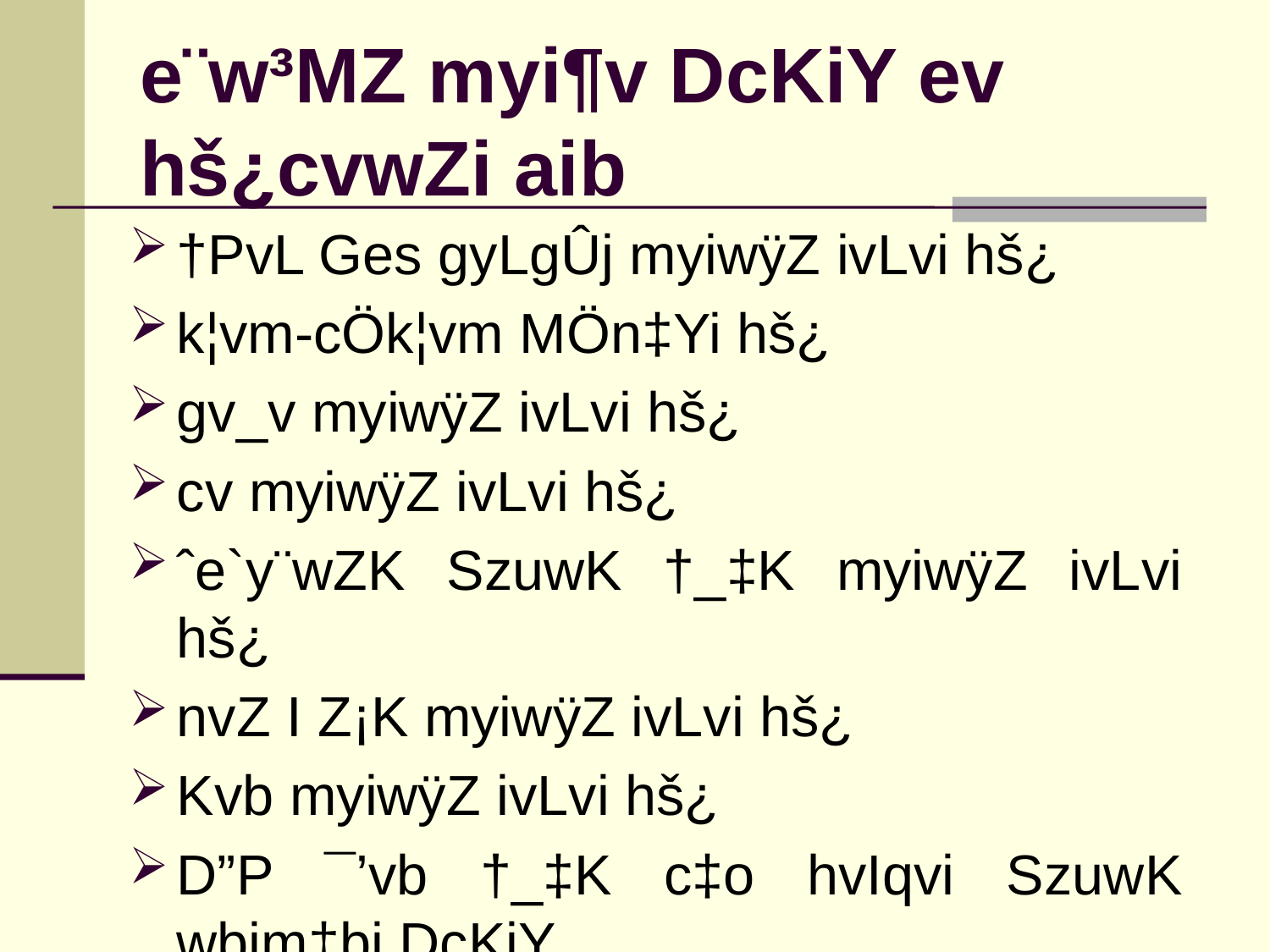

# e¨w³MZ myi¶v DcKiY ev hš¿cvwZi aib
†PvL Ges gyLgÛj myiwÿZ ivLvi hš¿
k¦vm-cÖk¦vm MÖn‡Yi hš¿
gv_v myiwÿZ ivLvi hš¿
cv myiwÿZ ivLvi hš¿
ˆe`y¨wZK SzuwK †_‡K myiwÿZ ivLvi hš¿
nvZ I Z¡K myiwÿZ ivLvi hš¿
Kvb myiwÿZ ivLvi hš¿
D”P ¯’vb †_‡K c‡o hvIqvi SzuwK wbim‡bi DcKiY